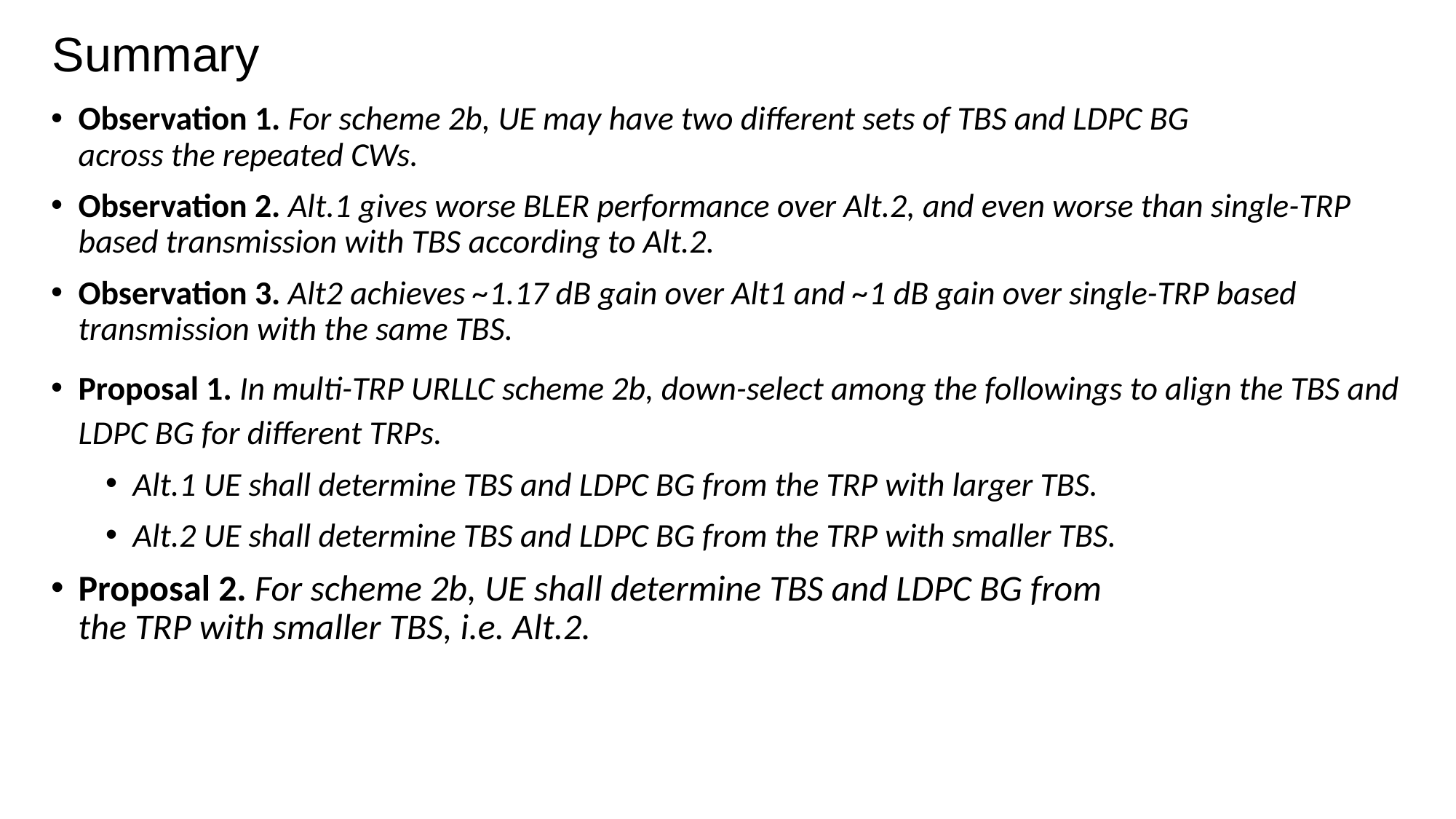

# Summary
Observation 1. For scheme 2b, UE may have two different sets of TBS and LDPC BG
across the repeated CWs.
Observation 2. Alt.1 gives worse BLER performance over Alt.2, and even worse than single-TRP based transmission with TBS according to Alt.2.
Observation 3. Alt2 achieves ~1.17 dB gain over Alt1 and ~1 dB gain over single-TRP based transmission with the same TBS.
Proposal 1. In multi-TRP URLLC scheme 2b, down-select among the followings to align the TBS and LDPC BG for different TRPs.
Alt.1 UE shall determine TBS and LDPC BG from the TRP with larger TBS.
Alt.2 UE shall determine TBS and LDPC BG from the TRP with smaller TBS.
Proposal 2. For scheme 2b, UE shall determine TBS and LDPC BG from
the TRP with smaller TBS, i.e. Alt.2.